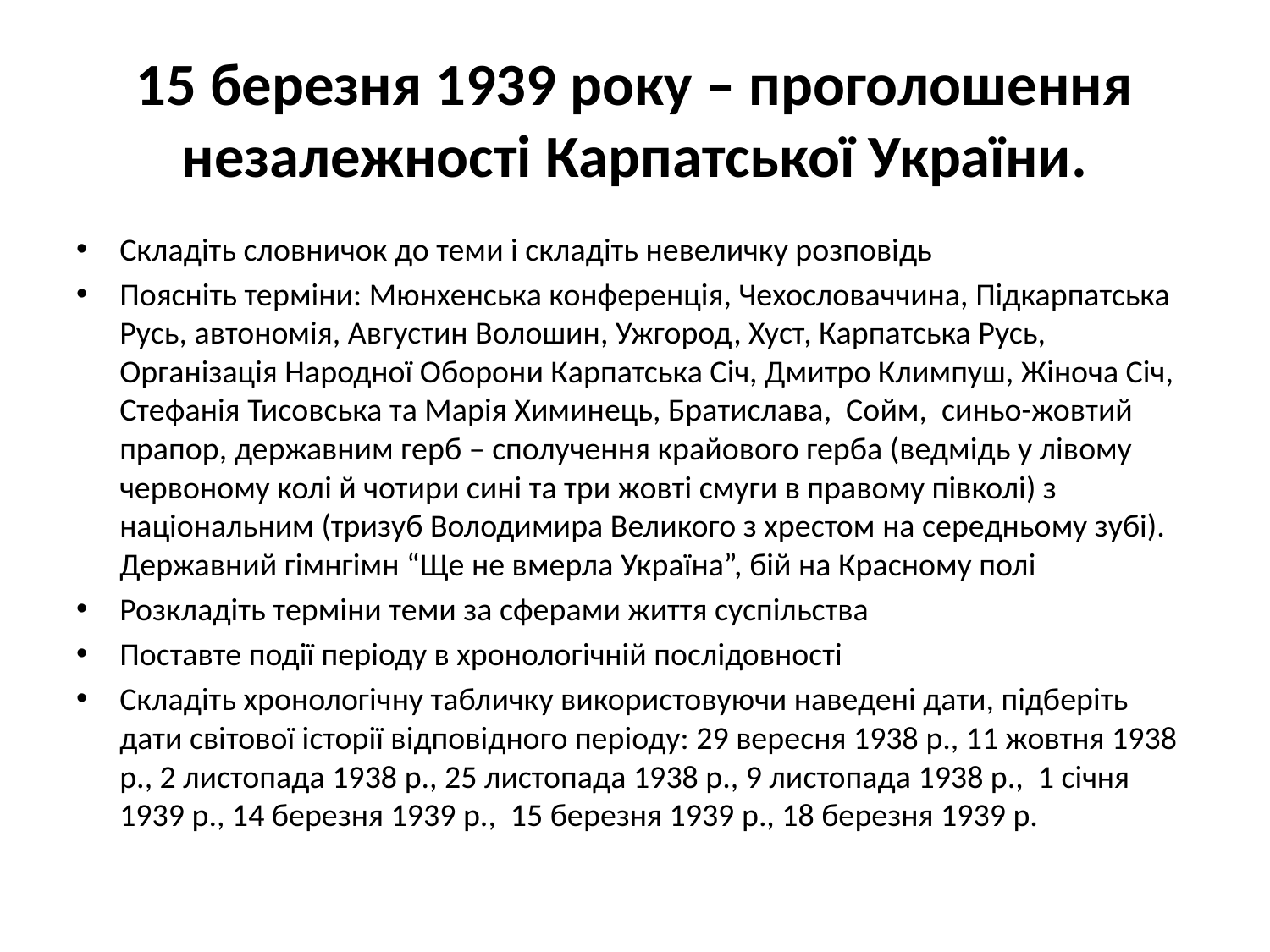

# 15 березня 1939 року – проголошення незалежності Карпатської України.
Складіть словничок до теми і складіть невеличку розповідь
Поясніть терміни: Мюнхенська конференція, Чехословаччина, Підкарпатська Русь, автономія, Августин Волошин, Ужгород, Хуст, Карпатська Русь, Організація Народної Оборони Карпатська Січ, Дмитро Климпуш, Жіноча Січ, Стефанія Тисовська та Марія Химинець, Братислава,  Сойм,  синьо-жовтий прапор, державним герб – сполучення крайового герба (ведмідь у лівому червоному колі й чотири сині та три жовті смуги в правому півколі) з національним (тризуб Володимира Великого з хрестом на середньому зубі). Державний гімнгімн “Ще не вмерла Україна”, бій на Красному полі
Розкладіть терміни теми за сферами життя суспільства
Поставте події періоду в хронологічній послідовності
Складіть хронологічну табличку використовуючи наведені дати, підберіть дати світової історії відповідного періоду: 29 вересня 1938 р., 11 жовтня 1938 р., 2 листопада 1938 р., 25 листопада 1938 р., 9 листопада 1938 р.,  1 січня 1939 р., 14 березня 1939 р.,  15 березня 1939 р., 18 березня 1939 р.